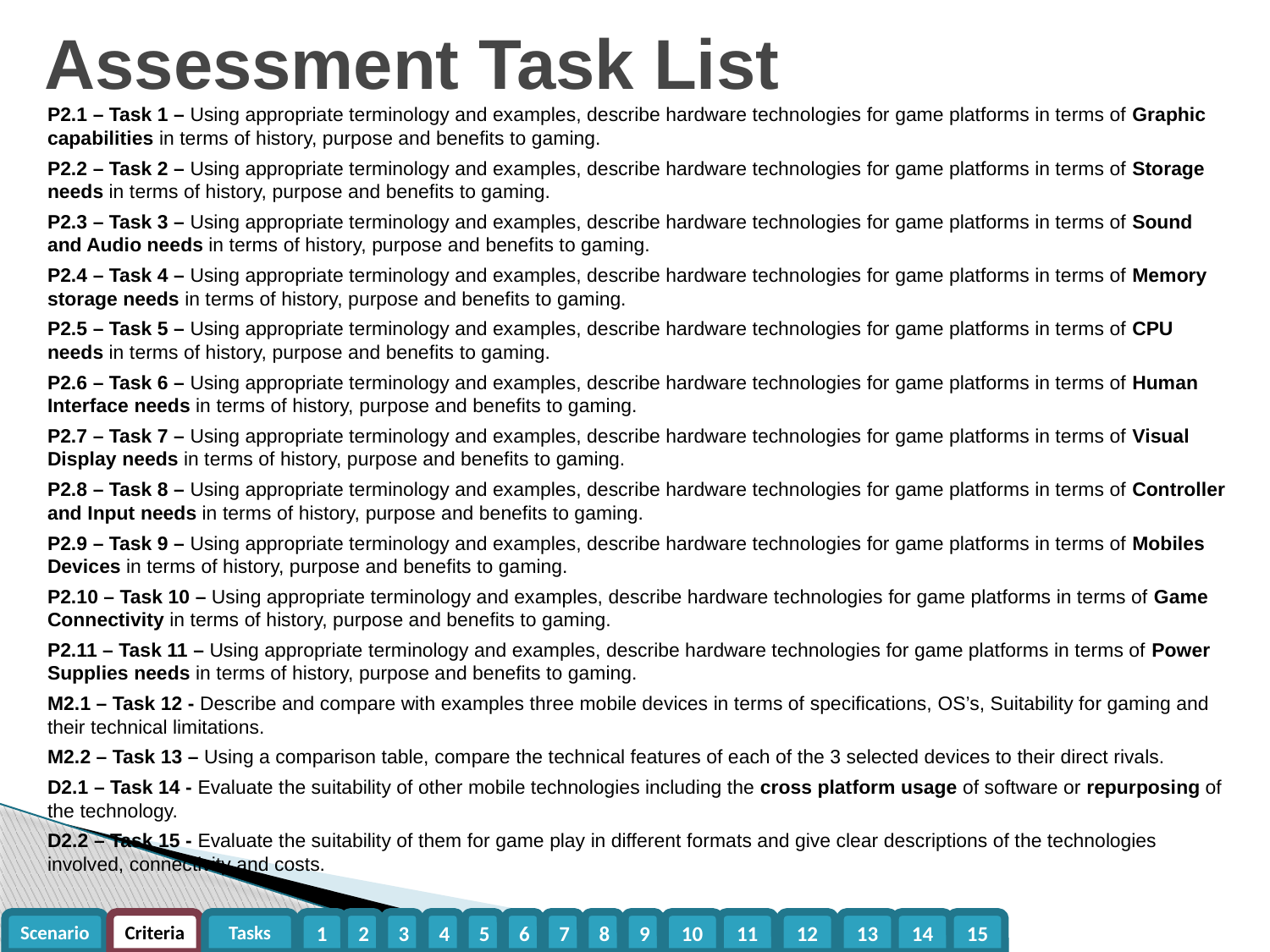

# Assessment Task List
P2.1 – Task 1 – Using appropriate terminology and examples, describe hardware technologies for game platforms in terms of Graphic capabilities in terms of history, purpose and benefits to gaming.
P2.2 – Task 2 – Using appropriate terminology and examples, describe hardware technologies for game platforms in terms of Storage needs in terms of history, purpose and benefits to gaming.
P2.3 – Task 3 – Using appropriate terminology and examples, describe hardware technologies for game platforms in terms of Sound and Audio needs in terms of history, purpose and benefits to gaming.
P2.4 – Task 4 – Using appropriate terminology and examples, describe hardware technologies for game platforms in terms of Memory storage needs in terms of history, purpose and benefits to gaming.
P2.5 – Task 5 – Using appropriate terminology and examples, describe hardware technologies for game platforms in terms of CPU needs in terms of history, purpose and benefits to gaming.
P2.6 – Task 6 – Using appropriate terminology and examples, describe hardware technologies for game platforms in terms of Human Interface needs in terms of history, purpose and benefits to gaming.
P2.7 – Task 7 – Using appropriate terminology and examples, describe hardware technologies for game platforms in terms of Visual Display needs in terms of history, purpose and benefits to gaming.
P2.8 – Task 8 – Using appropriate terminology and examples, describe hardware technologies for game platforms in terms of Controller and Input needs in terms of history, purpose and benefits to gaming.
P2.9 – Task 9 – Using appropriate terminology and examples, describe hardware technologies for game platforms in terms of Mobiles Devices in terms of history, purpose and benefits to gaming.
P2.10 – Task 10 – Using appropriate terminology and examples, describe hardware technologies for game platforms in terms of Game Connectivity in terms of history, purpose and benefits to gaming.
P2.11 – Task 11 – Using appropriate terminology and examples, describe hardware technologies for game platforms in terms of Power Supplies needs in terms of history, purpose and benefits to gaming.
M2.1 – Task 12 - Describe and compare with examples three mobile devices in terms of specifications, OS’s, Suitability for gaming and their technical limitations.
M2.2 – Task 13 – Using a comparison table, compare the technical features of each of the 3 selected devices to their direct rivals.
D2.1 – Task 14 - Evaluate the suitability of other mobile technologies including the cross platform usage of software or repurposing of the technology.
D2.2 – Task 15 - Evaluate the suitability of them for game play in different formats and give clear descriptions of the technologies involved, connectivity and costs.